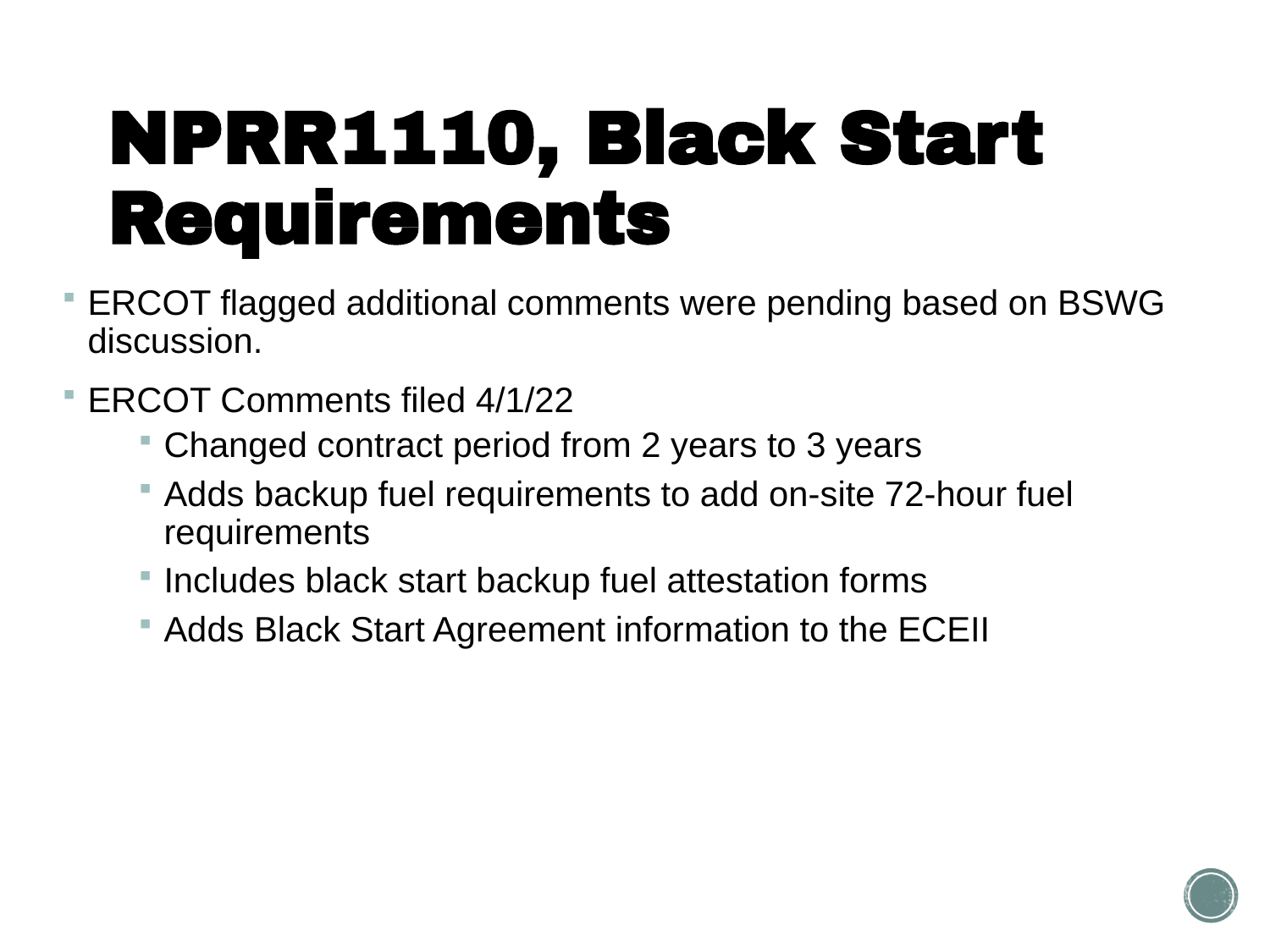

# NPRR1110, Black Start Requirements
ERCOT flagged additional comments were pending based on BSWG discussion.
ERCOT Comments filed 4/1/22
Changed contract period from 2 years to 3 years
Adds backup fuel requirements to add on-site 72-hour fuel requirements
Includes black start backup fuel attestation forms
Adds Black Start Agreement information to the ECEII